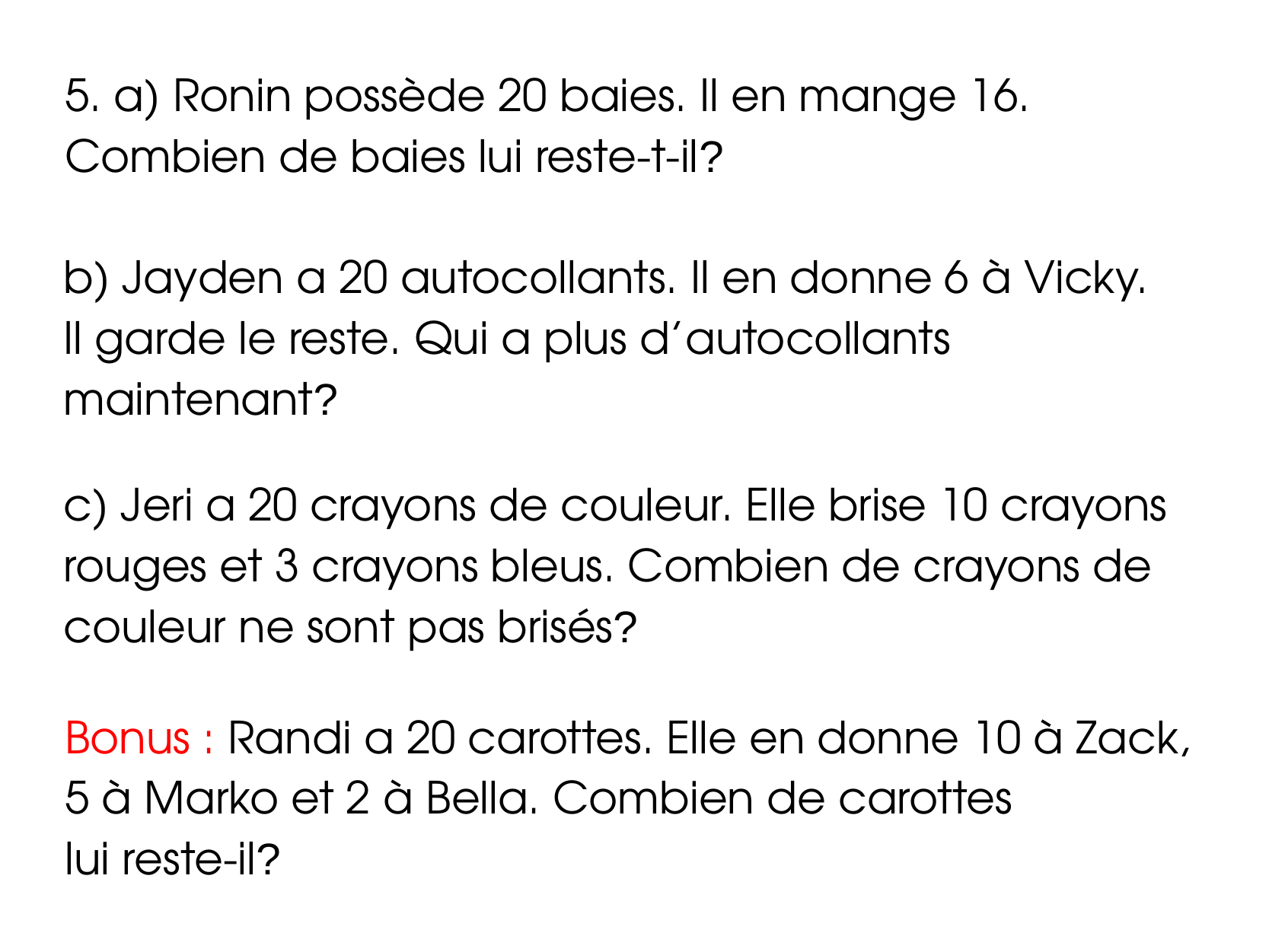

5. a) Ronin possède 20 baies. Il en mange 16.
Combien de baies lui reste-t-il?
b) Jayden a 20 autocollants. Il en donne 6 à Vicky.
Il garde le reste. Qui a plus d’autocollants maintenant?
c) Jeri a 20 crayons de couleur. Elle brise 10 crayons rouges et 3 crayons bleus. Combien de crayons de couleur ne sont pas brisés?
Bonus : Randi a 20 carottes. Elle en donne 10 à Zack,
5 à Marko et 2 à Bella. Combien de carottes
lui reste-il?